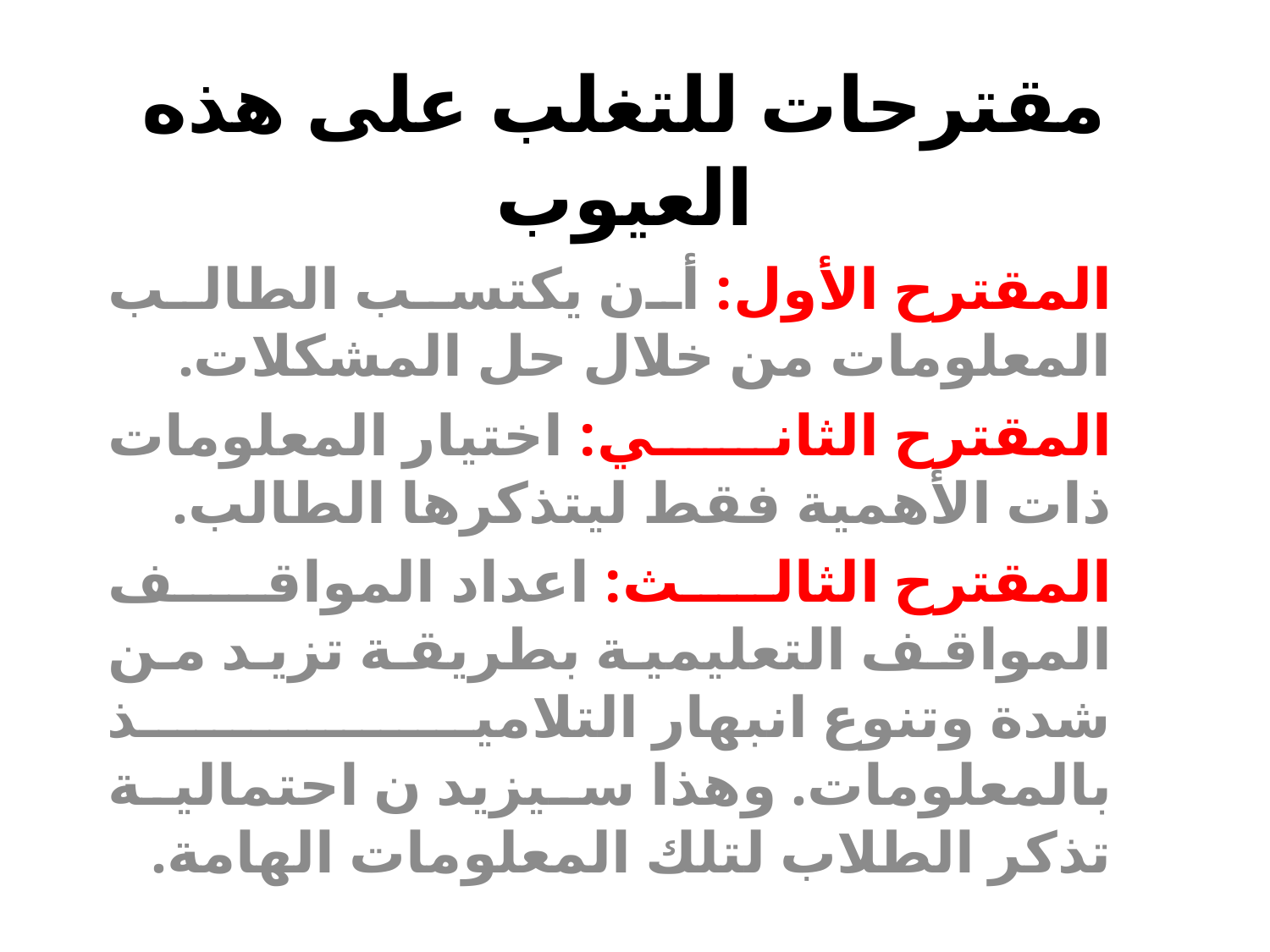

# مقترحات للتغلب على هذه العيوب
المقترح الأول: أن يكتسب الطالب المعلومات من خلال حل المشكلات.
المقترح الثاني: اختيار المعلومات ذات الأهمية فقط ليتذكرها الطالب.
المقترح الثالث: اعداد المواقف المواقف التعليمية بطريقة تزيد من شدة وتنوع انبهار التلاميذ بالمعلومات. وهذا سيزيد ن احتمالية تذكر الطلاب لتلك المعلومات الهامة.